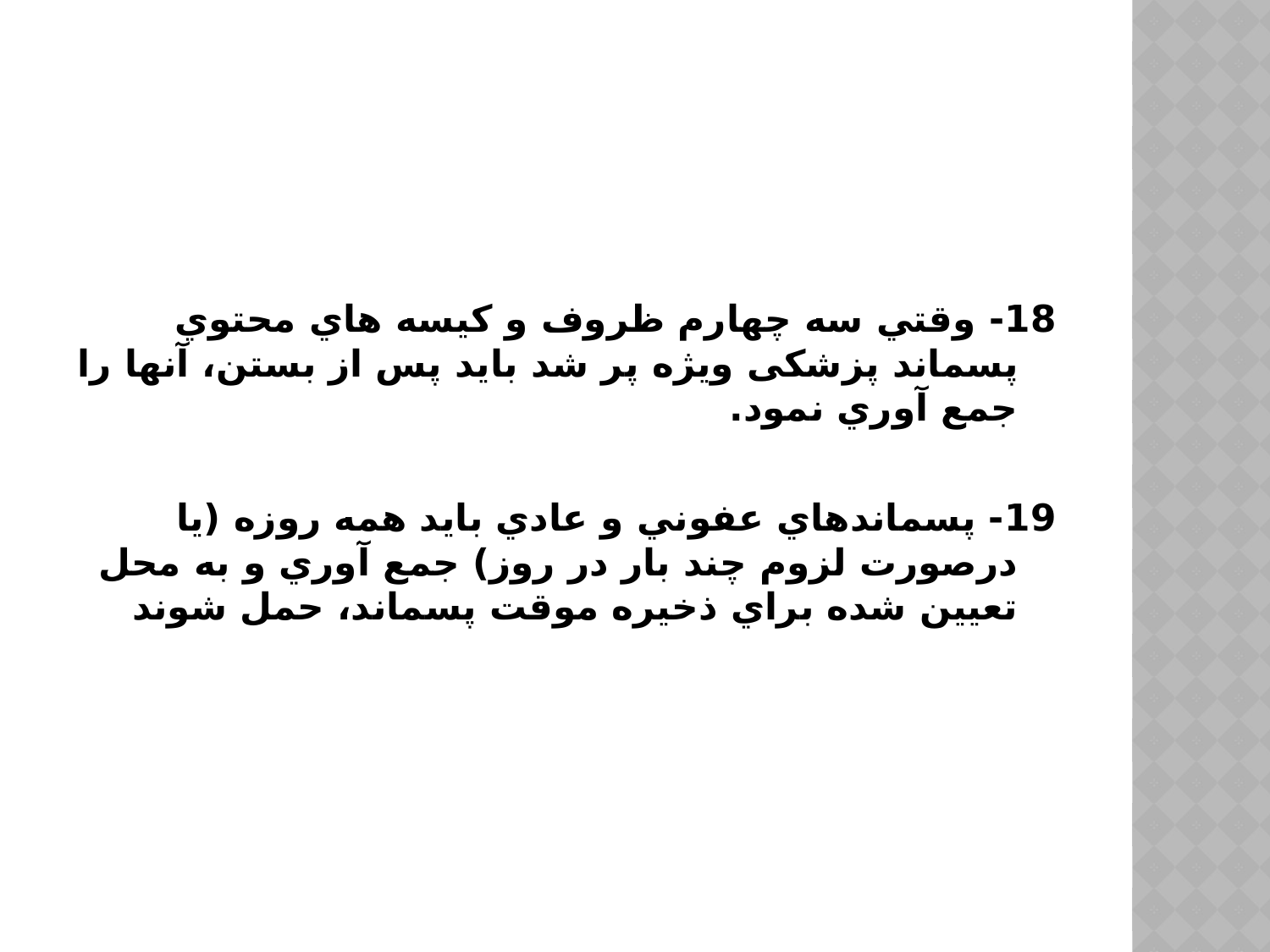

18- وقتي سه چهارم ظروف و كيسه هاي محتوي پسماند پزشکی ویژه پر شد بايد پس از بستن، آنها را جمع آوري نمود.

19- پسماندهاي عفوني و عادي بايد همه روزه (يا درصورت لزوم چند بار در روز) جمع آوري و به محل تعيين شده براي ذخيره موقت پسماند، حمل شوند